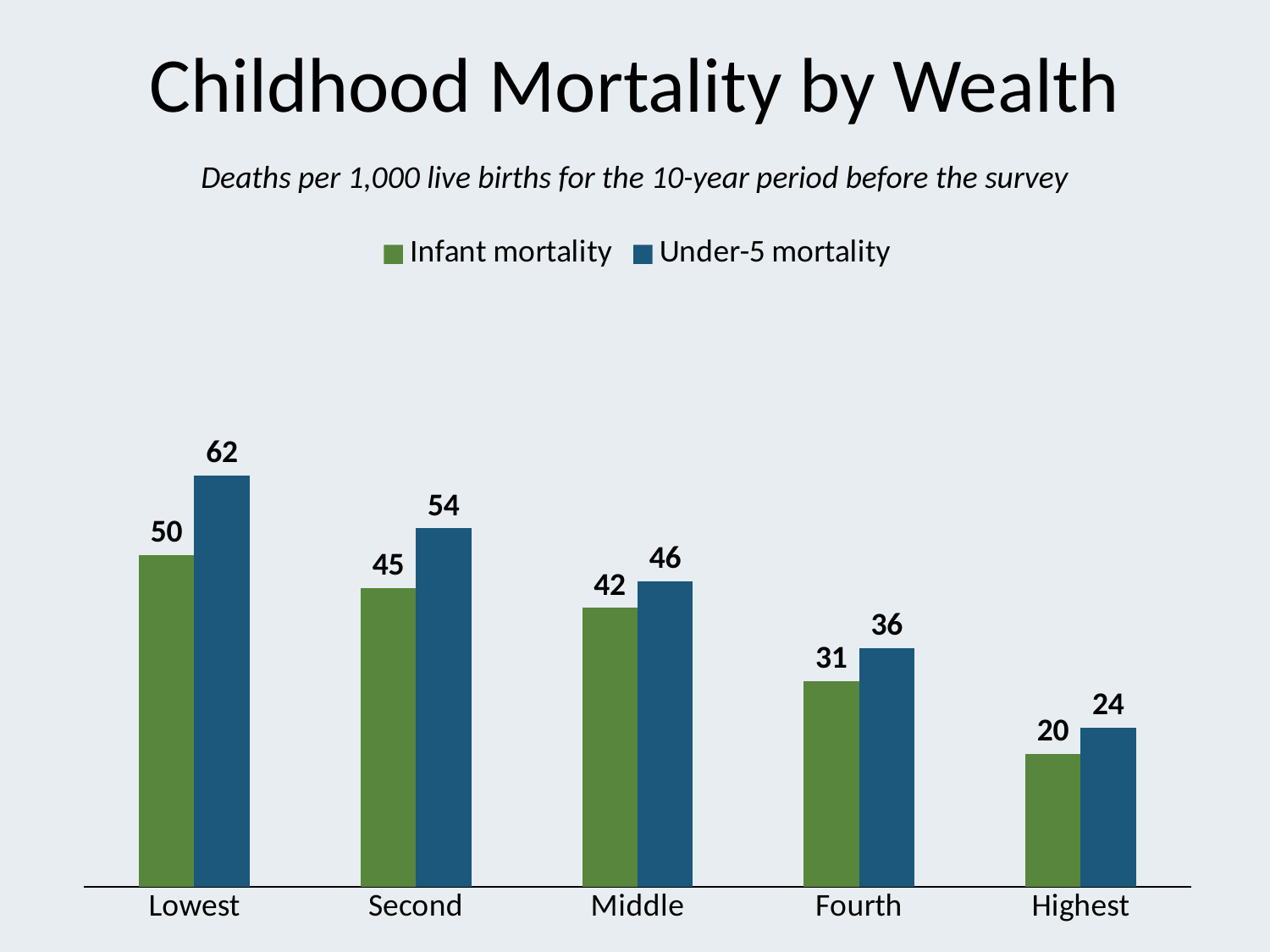

# Childhood Mortality by Wealth
Deaths per 1,000 live births for the 10-year period before the survey

### Chart

| Category | Infant mortality | Under-5 mortality |
|---|---|---|
| Lowest | 50.0 | 62.0 |
| Second | 45.0 | 54.0 |
| Middle | 42.0 | 46.0 |
| Fourth | 31.0 | 36.0 |
| Highest | 20.0 | 24.0 |